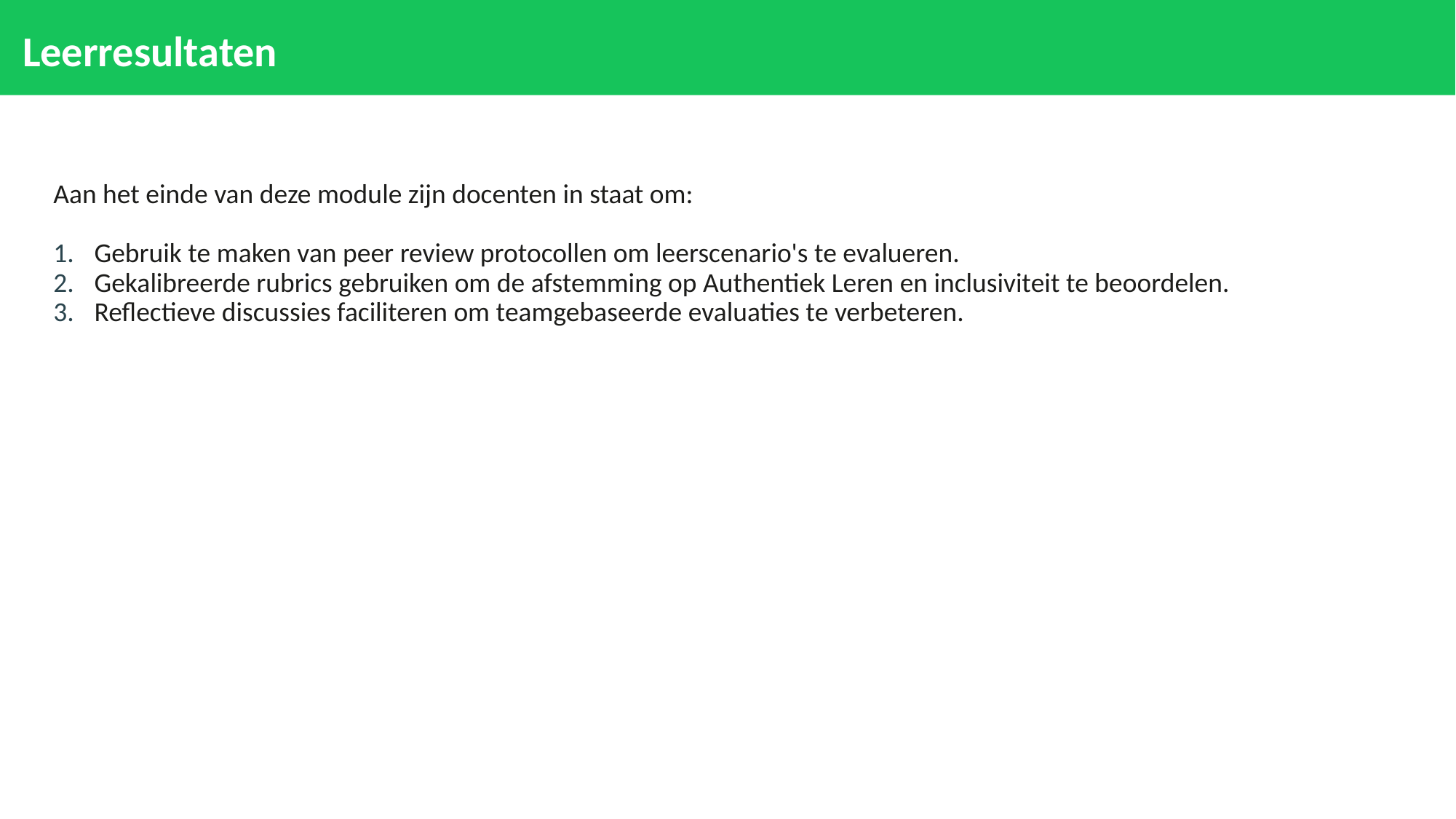

# Leerresultaten
Aan het einde van deze module zijn docenten in staat om:

Gebruik te maken van peer review protocollen om leerscenario's te evalueren.
Gekalibreerde rubrics gebruiken om de afstemming op Authentiek Leren en inclusiviteit te beoordelen.
Reflectieve discussies faciliteren om teamgebaseerde evaluaties te verbeteren.